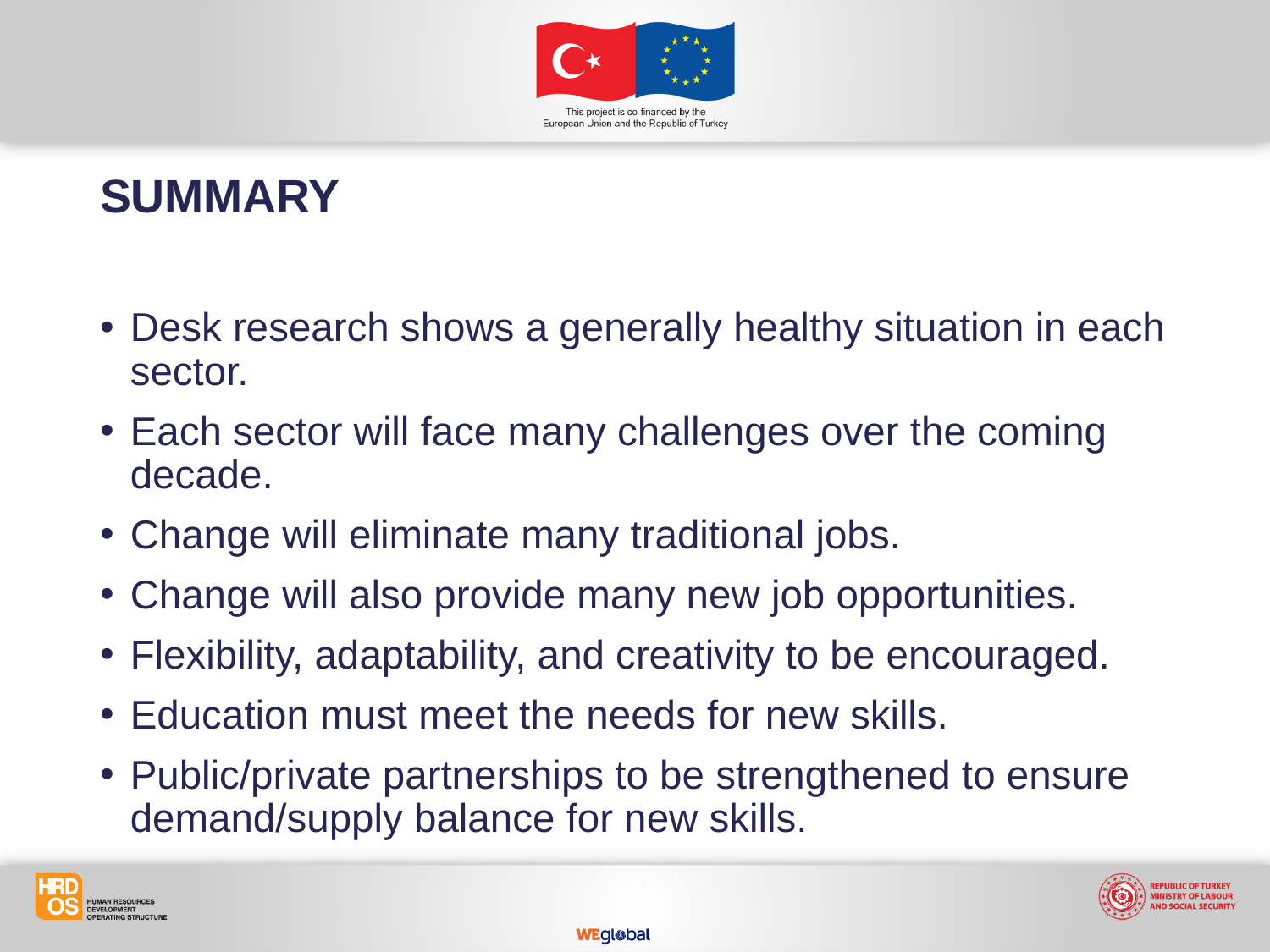

SUMMARY

Desk research shows a generally healthy situation in each sector.
Each sector will face many challenges over the coming decade.
Change will eliminate many traditional jobs.
Change will also provide many new job opportunities.
Flexibility, adaptability, and creativity to be encouraged.
Education must meet the needs for new skills.
Public/private partnerships to be strengthened to ensure demand/supply balance for new skills.